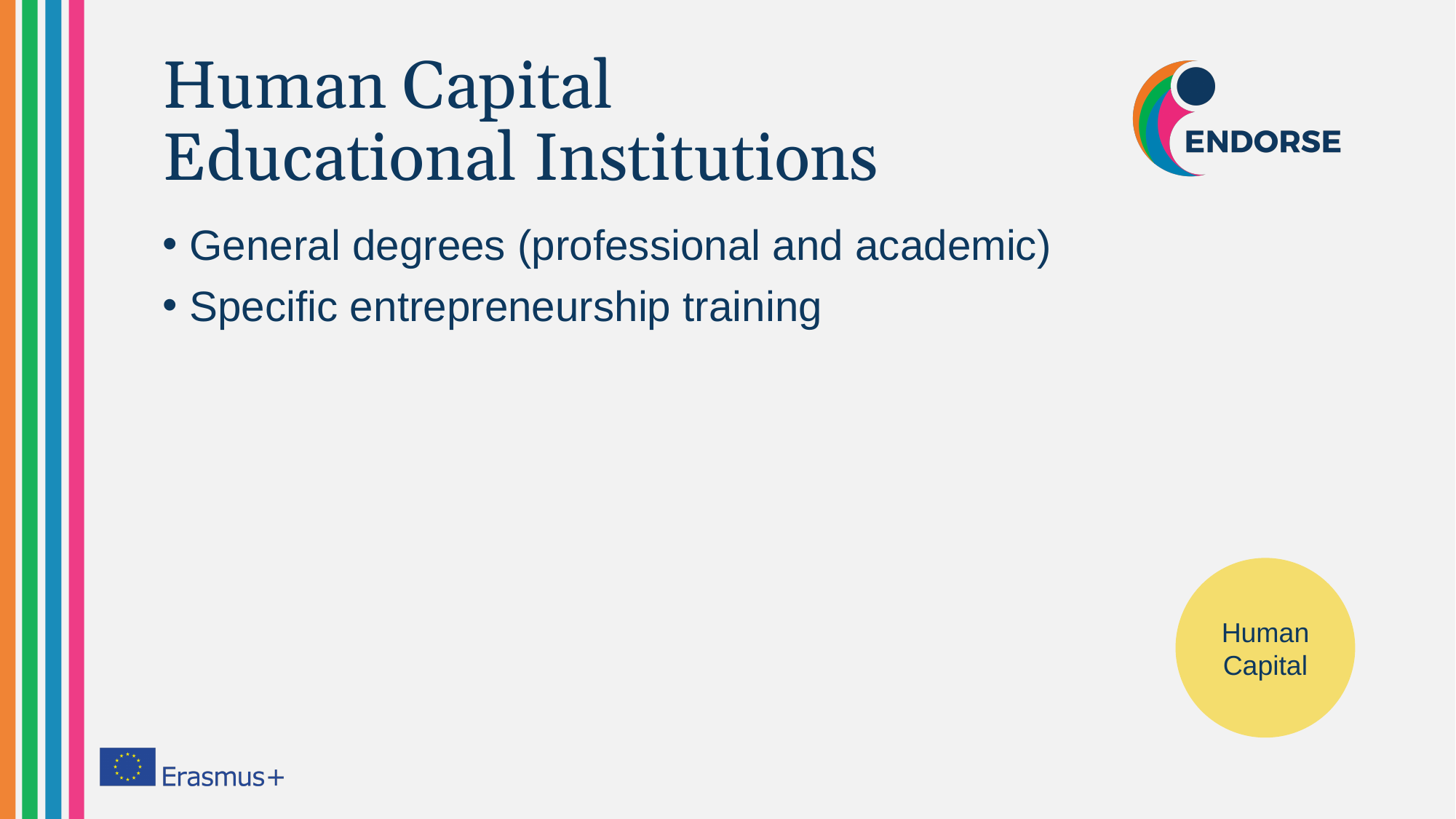

# Human Capital Educational Institutions
General degrees (professional and academic)
Specific entrepreneurship training
Human
Capital